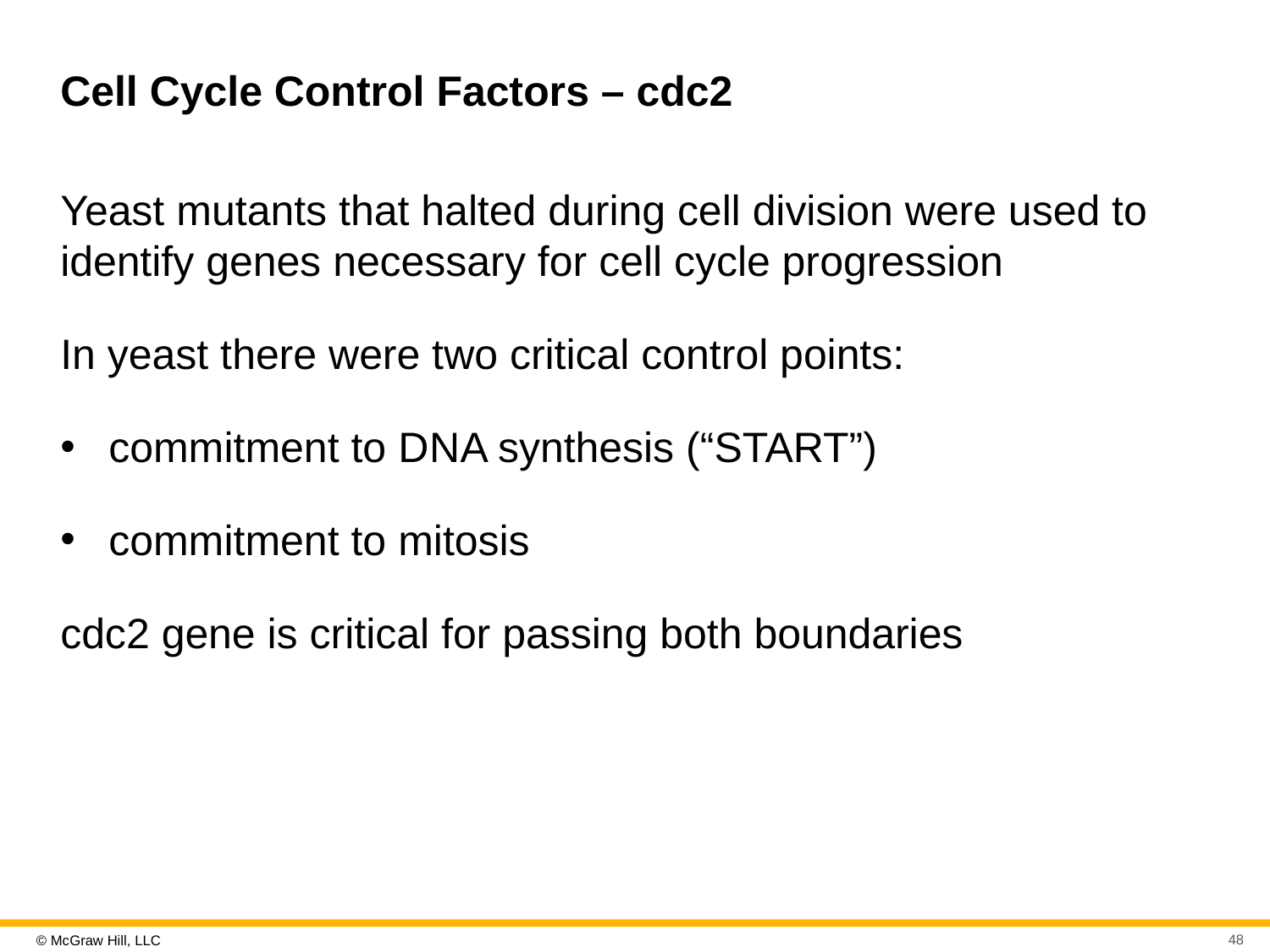

# Cell Cycle Control Factors – cdc2
Yeast mutants that halted during cell division were used to identify genes necessary for cell cycle progression
In yeast there were two critical control points:
commitment to D N A synthesis (“START”)
commitment to mitosis
cdc2 gene is critical for passing both boundaries
48